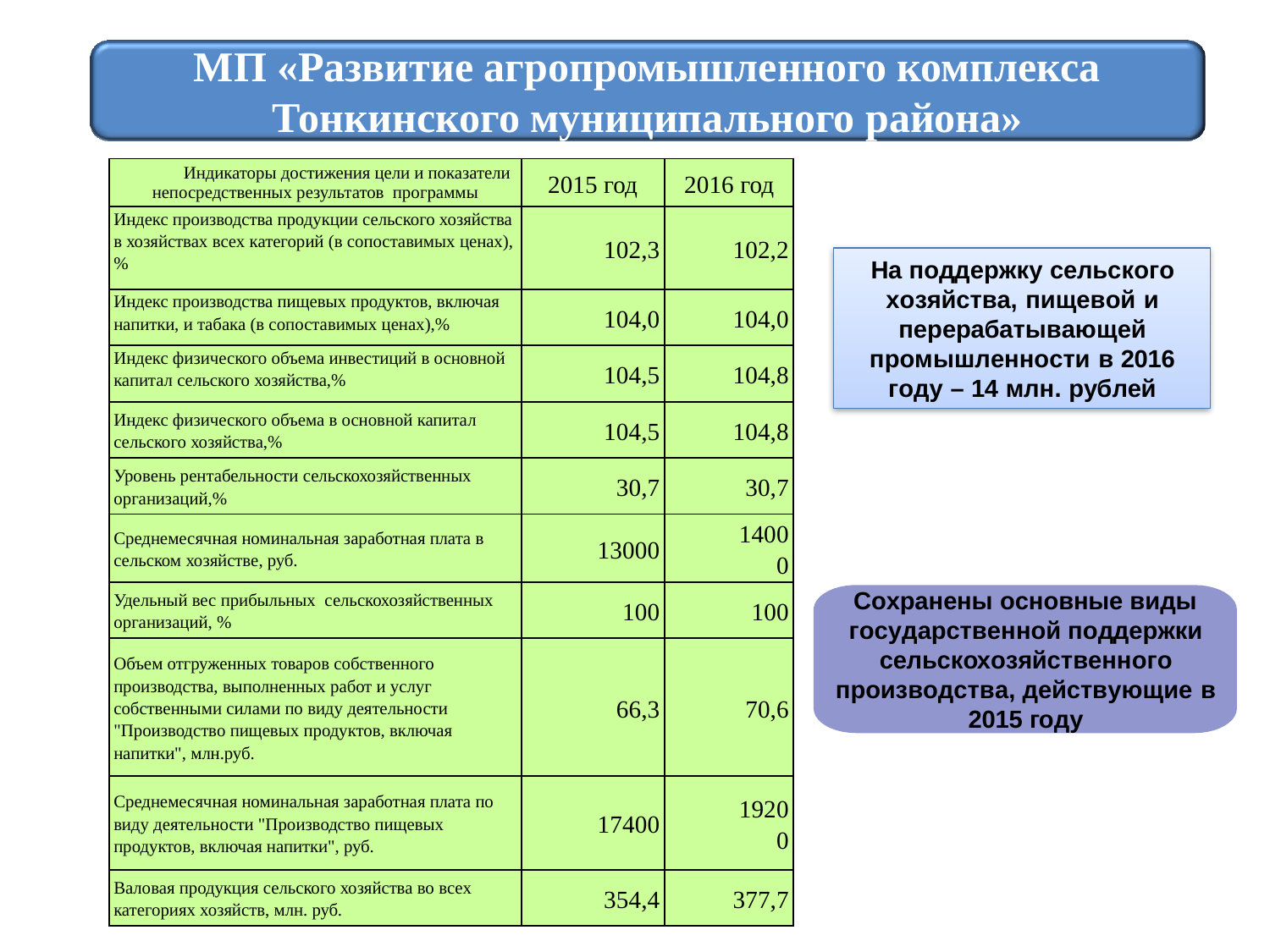

МП «Развитие агропромышленного комплекса Тонкинского муниципального района»
| Индикаторы достижения цели и показатели непосредственных результатов программы | 2015 год | 2016 год |
| --- | --- | --- |
| Индекс производства продукции сельского хозяйства в хозяйствах всех категорий (в сопоставимых ценах), % | 102,3 | 102,2 |
| Индекс производства пищевых продуктов, включая напитки, и табака (в сопоставимых ценах),% | 104,0 | 104,0 |
| Индекс физического объема инвестиций в основной капитал сельского хозяйства,% | 104,5 | 104,8 |
| Индекс физического объема в основной капитал сельского хозяйства,% | 104,5 | 104,8 |
| Уровень рентабельности сельскохозяйственных организаций,% | 30,7 | 30,7 |
| Среднемесячная номинальная заработная плата в сельском хозяйстве, руб. | 13000 | 14000 |
| Удельный вес прибыльных сельскохозяйственных организаций, % | 100 | 100 |
| Объем отгруженных товаров собственного производства, выполненных работ и услуг собственными силами по виду деятельности "Производство пищевых продуктов, включая напитки", млн.руб. | 66,3 | 70,6 |
| Среднемесячная номинальная заработная плата по виду деятельности "Производство пищевых продуктов, включая напитки", руб. | 17400 | 19200 |
| Валовая продукция сельского хозяйства во всех категориях хозяйств, млн. руб. | 354,4 | 377,7 |
На поддержку сельского хозяйства, пищевой и перерабатывающей промышленности в 2016 году – 14 млн. рублей
Сохранены основные виды государственной поддержки сельскохозяйственного производства, действующие в 2015 году